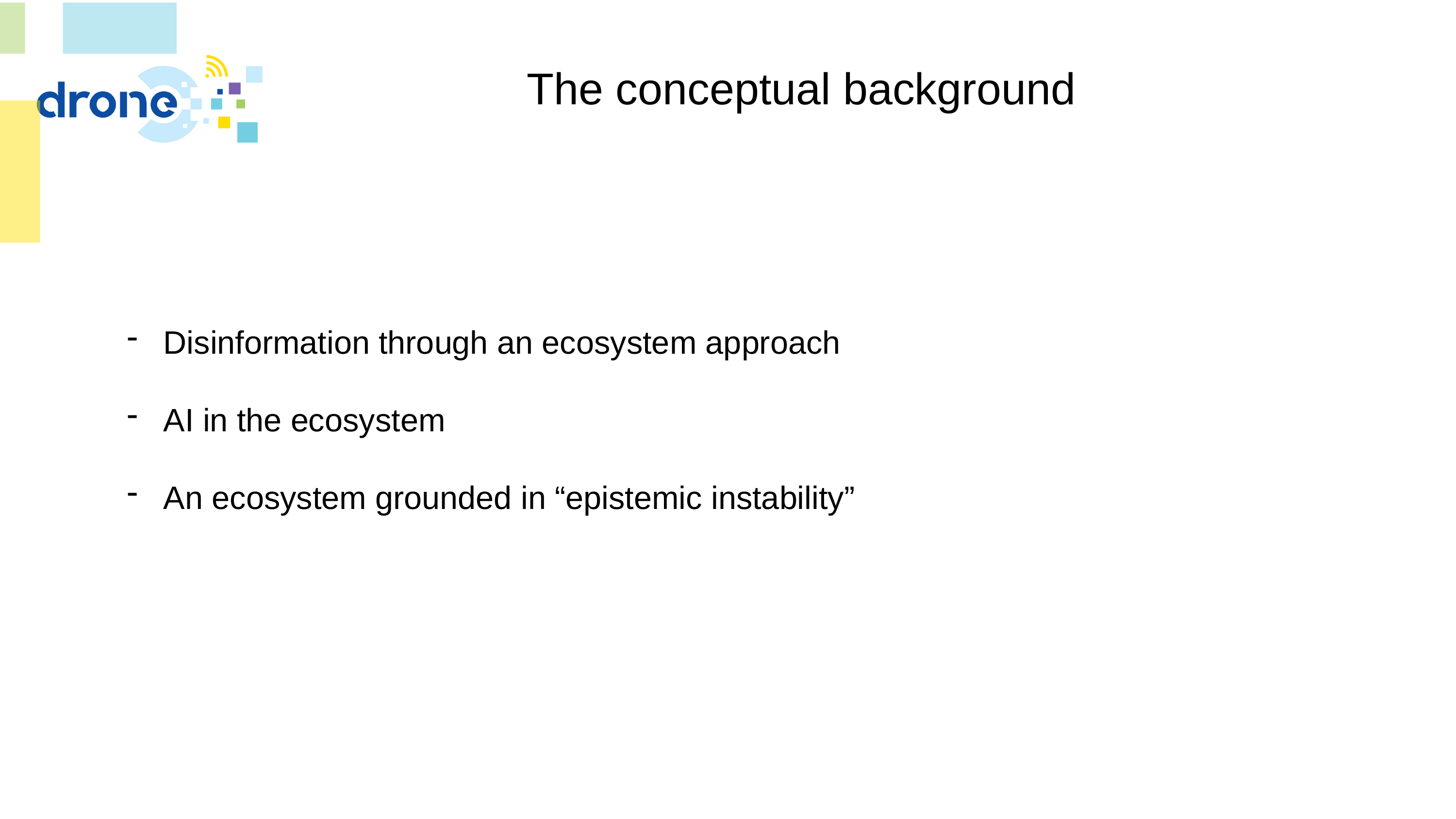

# The conceptual background

Disinformation through an ecosystem approach

AI in the ecosystem

An ecosystem grounded in “epistemic instability”